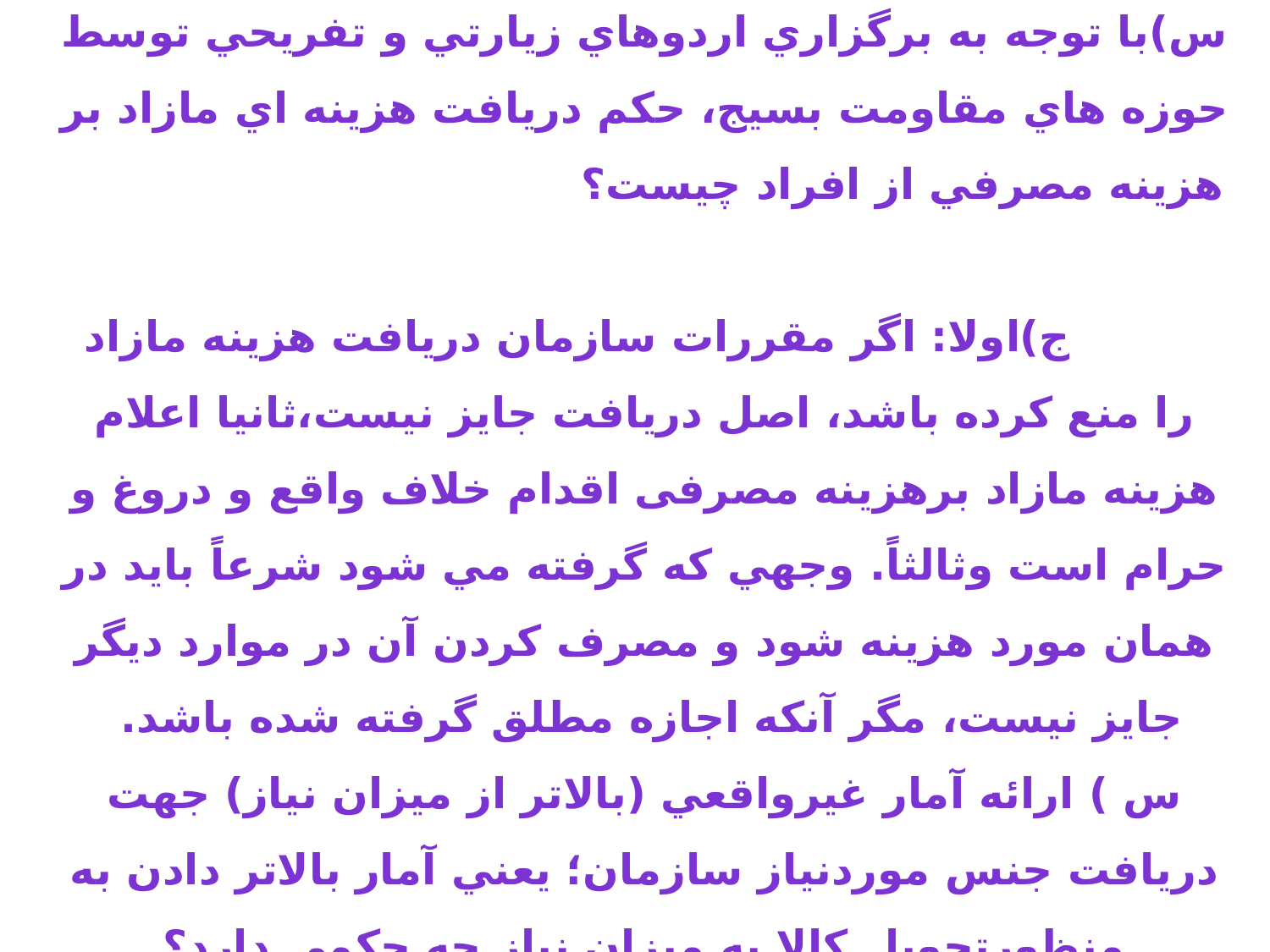

4/1-دریافت بودجه یاجنس مازادبرهزینه مصرفی                                                                                            س)با توجه به برگزاري اردوهاي زيارتي و تفريحي توسط حوزه هاي مقاومت بسيج، حکم دريافت هزينه اي مازاد بر هزينه مصرفي از افراد چیست؟                                                                                                                            ج)اولا: اگر مقررات سازمان دريافت هزينه مازاد را منع كرده باشد،‌ اصل دريافت جايز نيست،ثانیا اعلام هزینه مازاد برهزینه مصرفی اقدام خلاف واقع و دروغ و حرام است وثالثاً. وجهي كه گرفته مي شود شرعاً بايد در همان مورد هزينه شود و مصرف كردن آن در موارد ديگر جايز نيست، مگر آنكه اجازه مطلق گرفته شده باشد.
س ) ارائه آمار غيرواقعي (بالاتر از ميزان نياز) جهت دریافت جنس موردنیاز سازمان؛ يعني آمار بالاتر دادن به منظورتحویل كالا به ميزان نياز چه حکمی دارد؟
ج) دادن آمار غيرواقعي به هر دليلي جايز نيست.